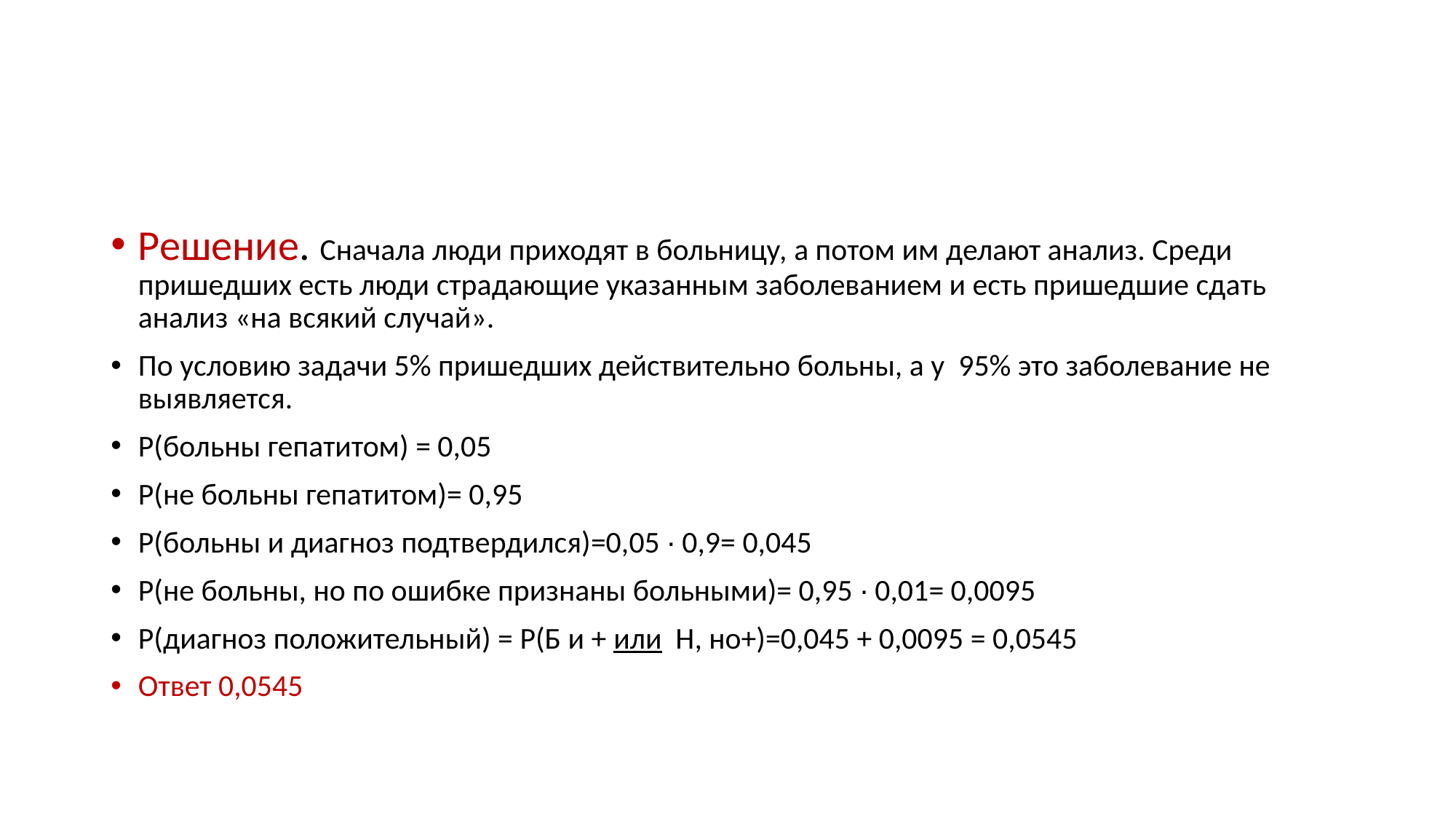

#
Решение. Сначала люди приходят в больницу, а потом им делают анализ. Среди пришедших есть люди страдающие указанным заболеванием и есть пришедшие сдать анализ «на всякий случай».
По условию задачи 5% пришедших действительно больны, а у  95% это заболевание не выявляется.
Р(больны гепатитом) = 0,05
Р(не больны гепатитом)= 0,95
Р(больны и диагноз подтвердился)=0,05 ∙ 0,9= 0,045
Р(не больны, но по ошибке признаны больными)= 0,95 ∙ 0,01= 0,0095
Р(диагноз положительный) = Р(Б и + или  Н, но+)=0,045 + 0,0095 = 0,0545
Ответ 0,0545